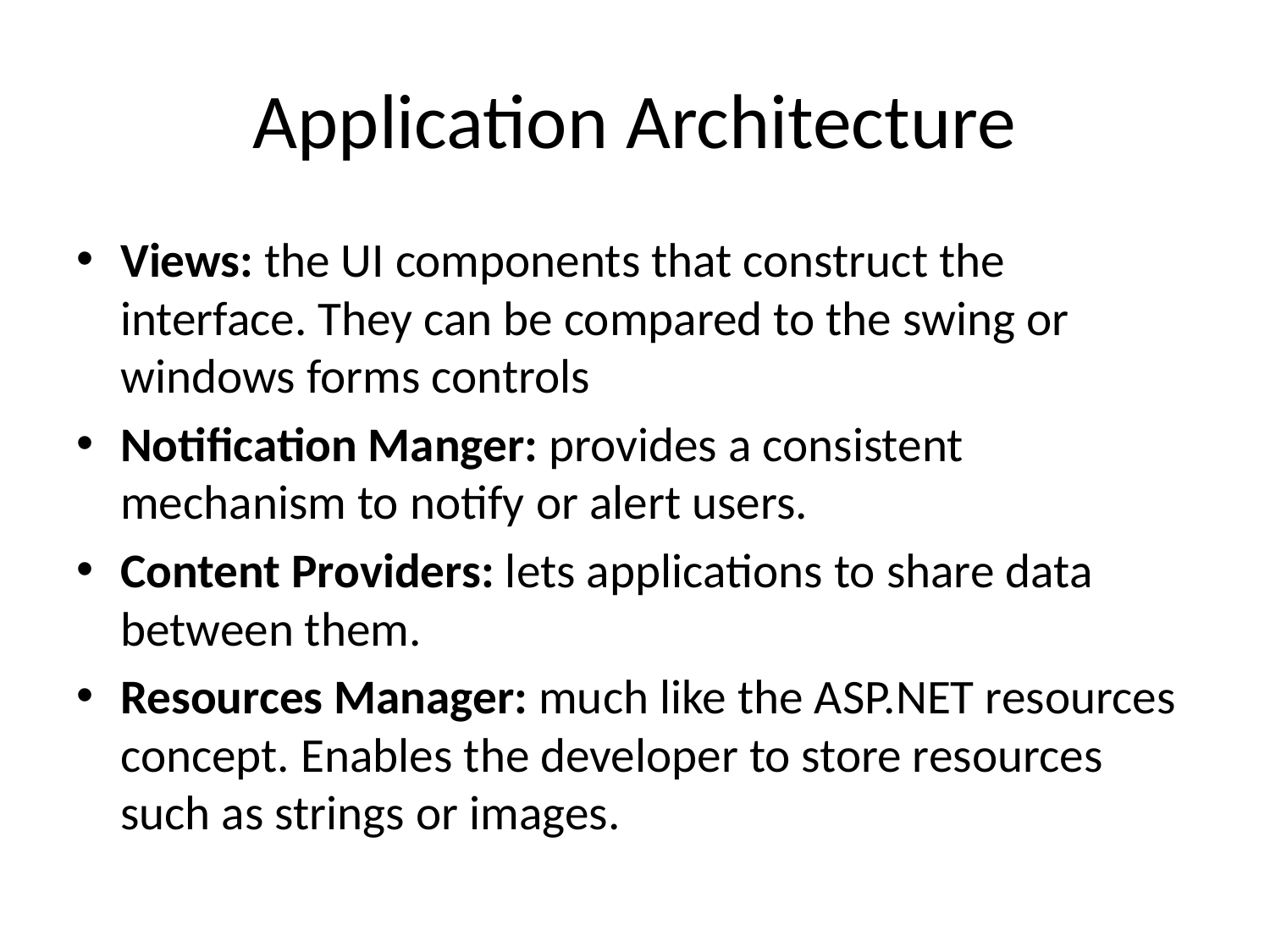

# Application Architecture
Views: the UI components that construct the interface. They can be compared to the swing or windows forms controls
Notification Manger: provides a consistent mechanism to notify or alert users.
Content Providers: lets applications to share data between them.
Resources Manager: much like the ASP.NET resources concept. Enables the developer to store resources such as strings or images.